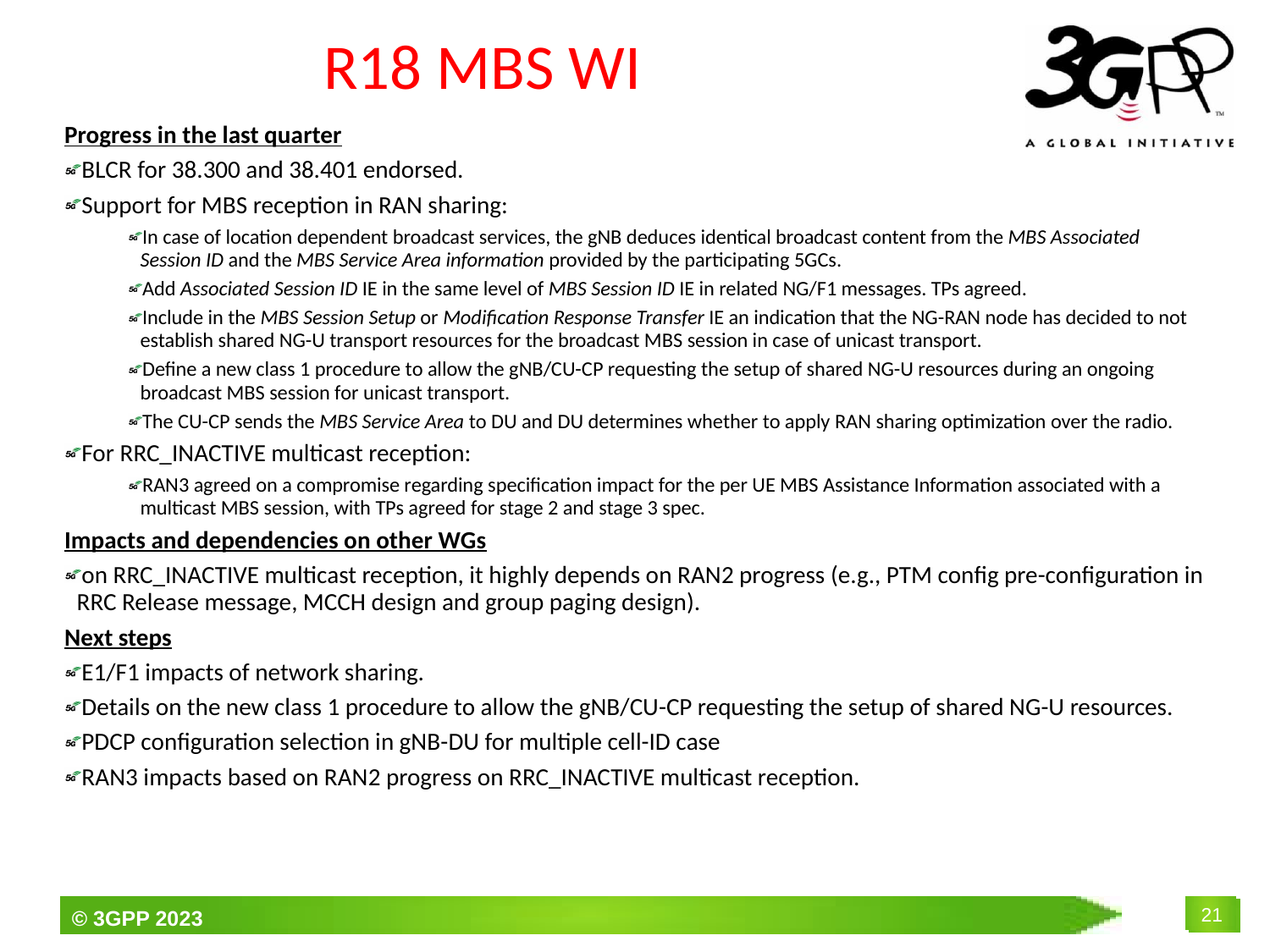

# R18 MBS WI
Progress in the last quarter
BLCR for 38.300 and 38.401 endorsed.
Support for MBS reception in RAN sharing:
In case of location dependent broadcast services, the gNB deduces identical broadcast content from the MBS Associated Session ID and the MBS Service Area information provided by the participating 5GCs.
Add Associated Session ID IE in the same level of MBS Session ID IE in related NG/F1 messages. TPs agreed.
Include in the MBS Session Setup or Modification Response Transfer IE an indication that the NG-RAN node has decided to not establish shared NG-U transport resources for the broadcast MBS session in case of unicast transport.
Define a new class 1 procedure to allow the gNB/CU-CP requesting the setup of shared NG-U resources during an ongoing broadcast MBS session for unicast transport.
The CU-CP sends the MBS Service Area to DU and DU determines whether to apply RAN sharing optimization over the radio.
For RRC_INACTIVE multicast reception:
RAN3 agreed on a compromise regarding specification impact for the per UE MBS Assistance Information associated with a multicast MBS session, with TPs agreed for stage 2 and stage 3 spec.
Impacts and dependencies on other WGs
on RRC_INACTIVE multicast reception, it highly depends on RAN2 progress (e.g., PTM config pre-configuration in RRC Release message, MCCH design and group paging design).
Next steps
E1/F1 impacts of network sharing.
Details on the new class 1 procedure to allow the gNB/CU-CP requesting the setup of shared NG-U resources.
PDCP configuration selection in gNB-DU for multiple cell-ID case
RAN3 impacts based on RAN2 progress on RRC_INACTIVE multicast reception.

21